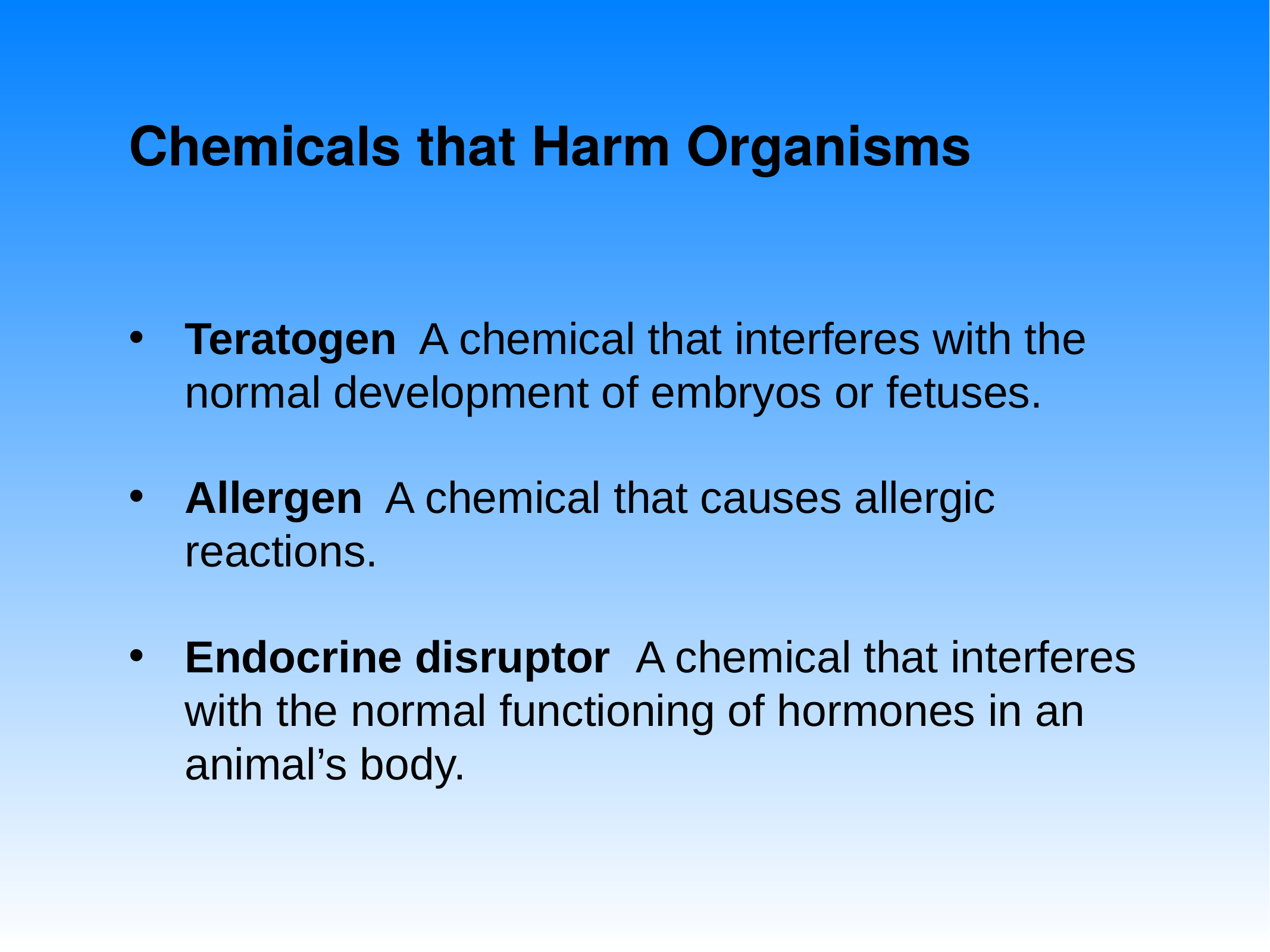

# Chemicals that Harm Organisms
Teratogen  A chemical that interferes with the normal development of embryos or fetuses.
Allergen  A chemical that causes allergic reactions.
Endocrine disruptor  A chemical that interferes with the normal functioning of hormones in an animal’s body.